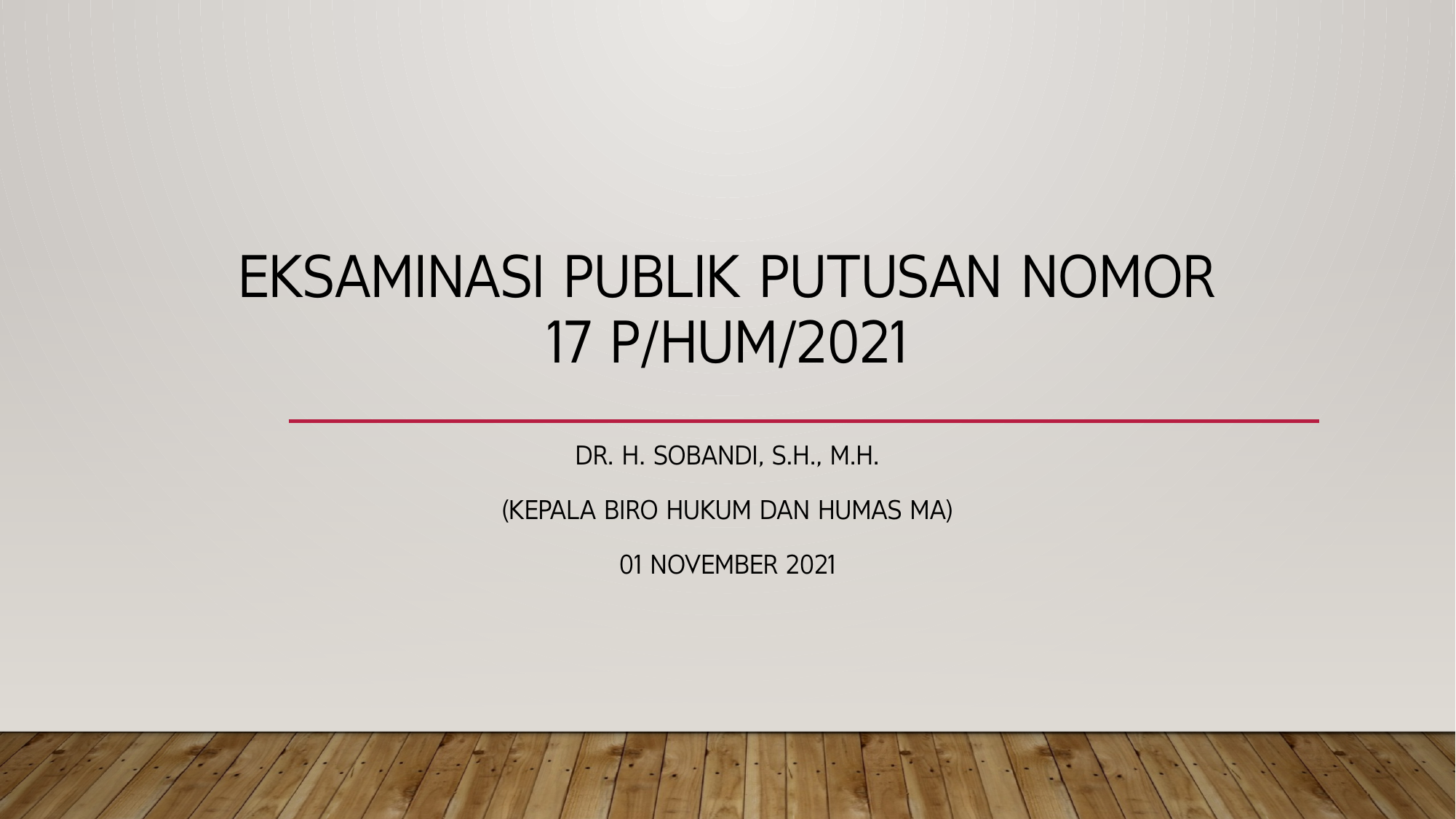

# EKSAMINASI PUBLIK PUTUSAN NOMOR 17 P/HUM/2021
Dr. h. sobandi, s.h., m.h.
(kepala biro hukum dan humas ma)
01 november 2021